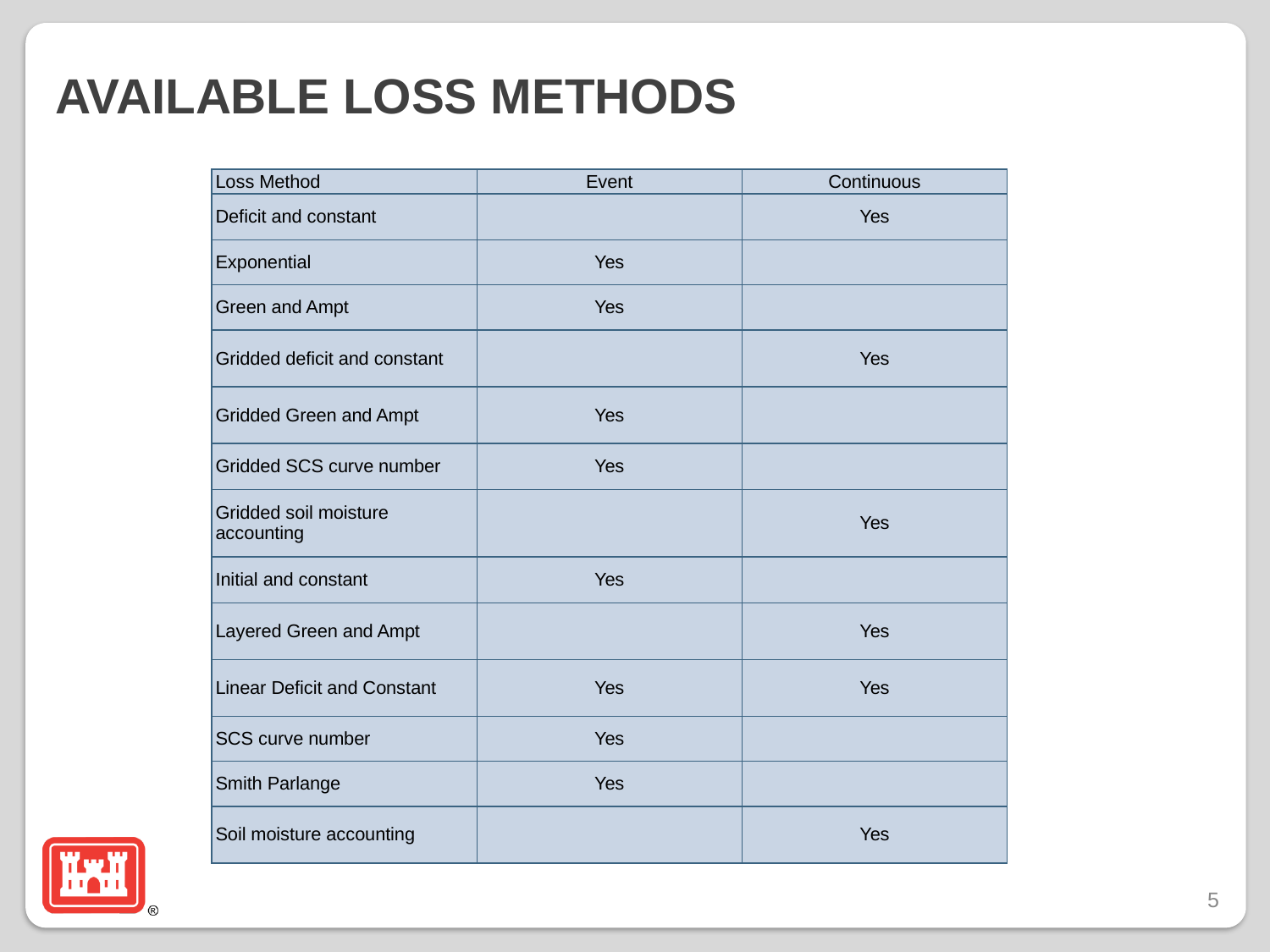

# Available Loss methods
| Loss Method | Event | Continuous |
| --- | --- | --- |
| Deficit and constant |  | Yes |
| Exponential | Yes |  |
| Green and Ampt | Yes |  |
| Gridded deficit and constant |  | Yes |
| Gridded Green and Ampt | Yes |  |
| Gridded SCS curve number | Yes |  |
| Gridded soil moisture accounting |  | Yes |
| Initial and constant | Yes |  |
| Layered Green and Ampt |  | Yes |
| Linear Deficit and Constant | Yes | Yes |
| SCS curve number | Yes |  |
| Smith Parlange | Yes |  |
| Soil moisture accounting |  | Yes |
5